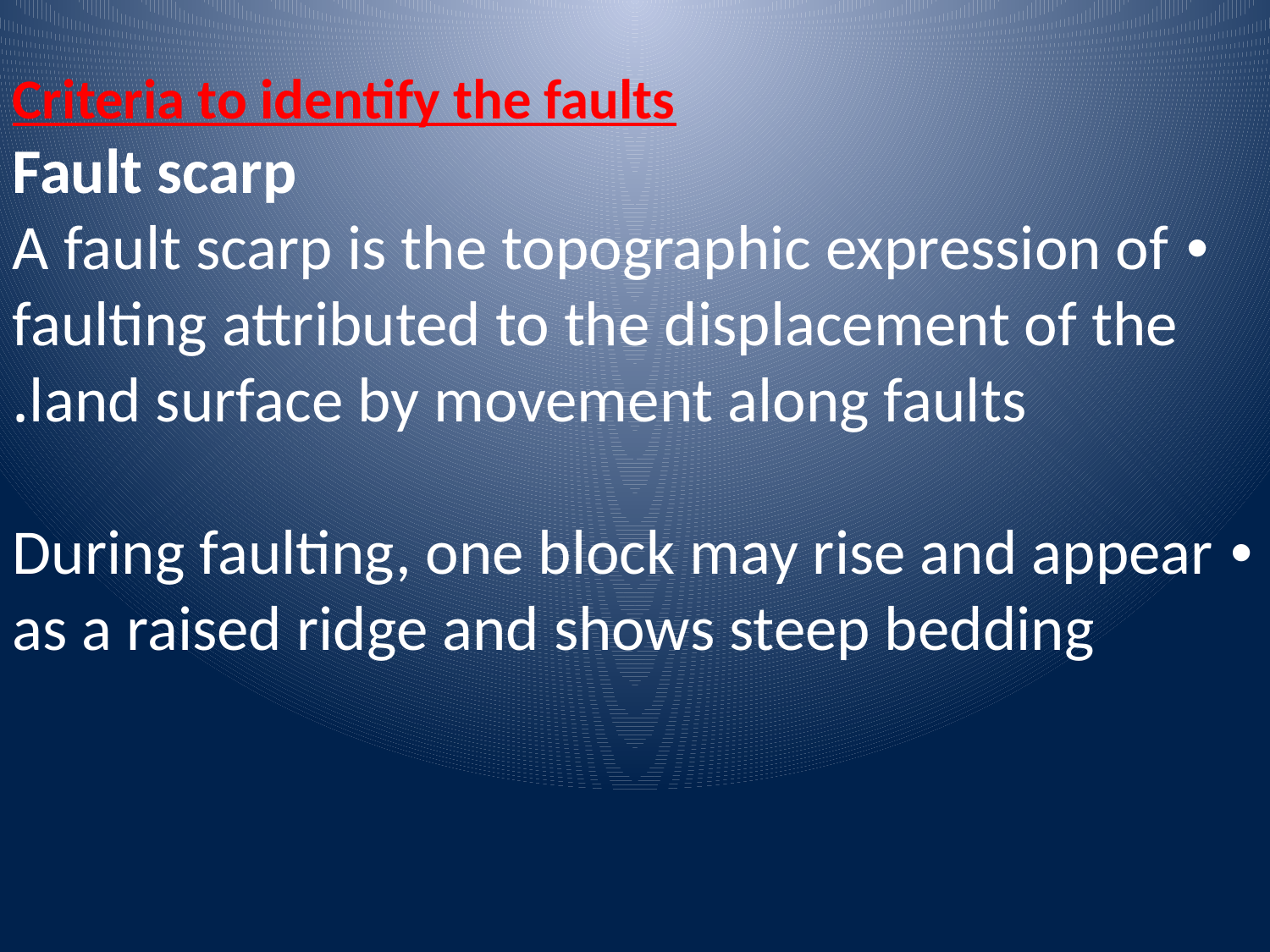

Criteria to identify the faults
Fault scarp
• A fault scarp is the topographic expression of
faulting attributed to the displacement of the
land surface by movement along faults.

• During faulting, one block may rise and appear as a raised ridge and shows steep bedding